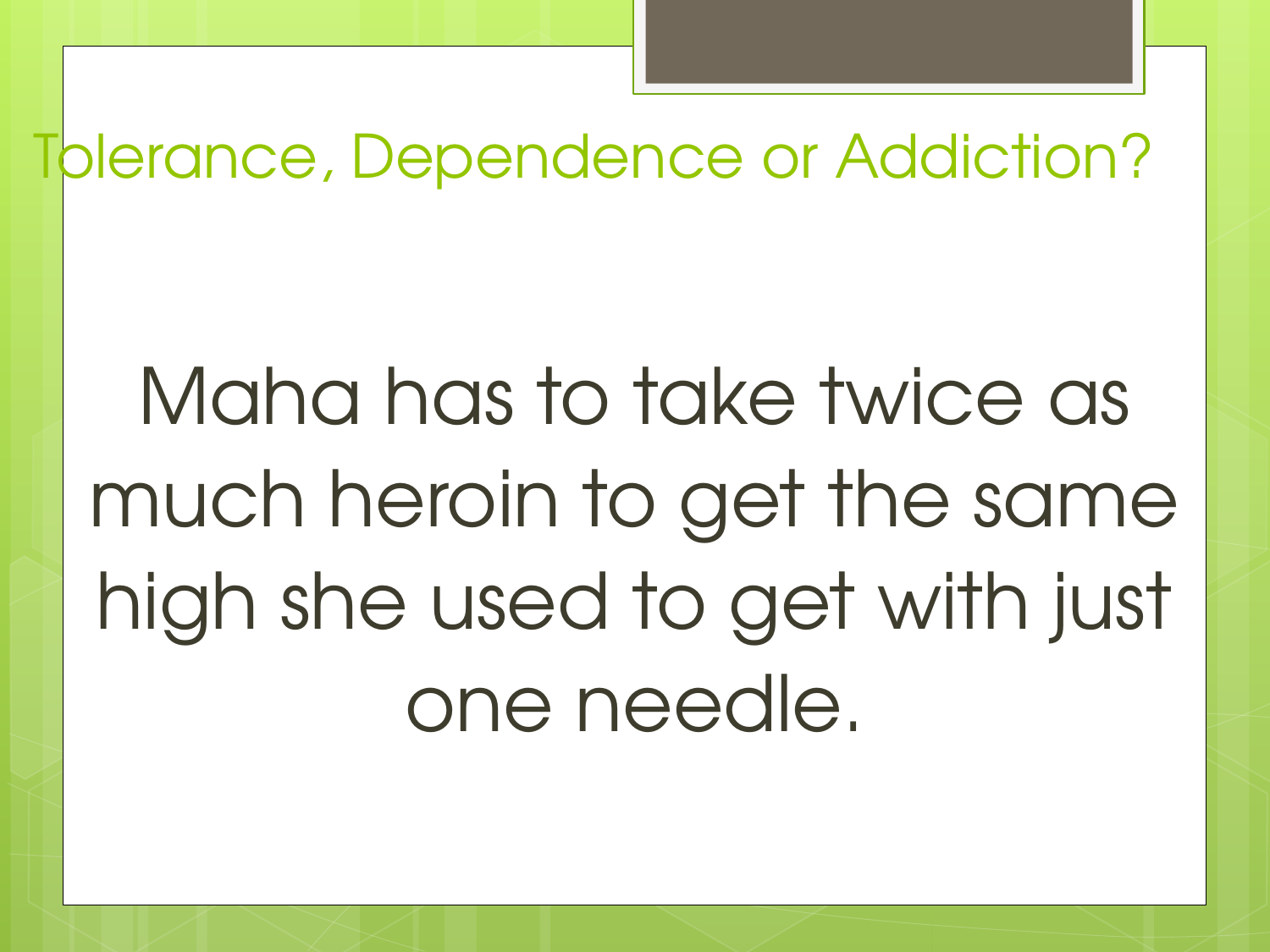

# Tolerance, Dependence or Addiction?

Maha has to take twice as much heroin to get the same high she used to get with just one needle.